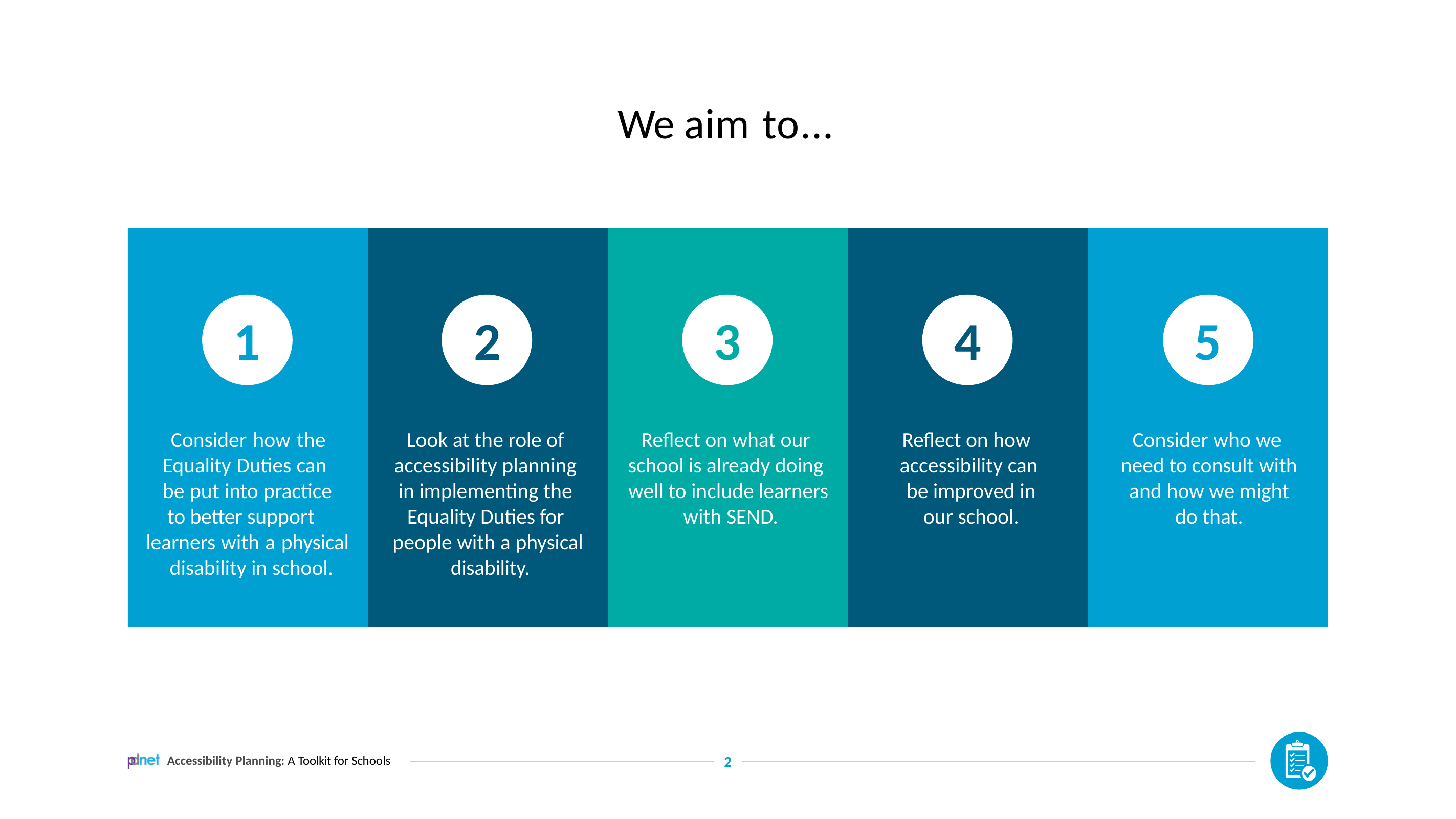

# We aim to...

1
2
3
4
5
Consider how the  Equality Duties can  be put into practice  to better support
learners with a physical  disability in school.
Look at the role of  accessibility planning  in implementing the  Equality Duties for  people with a physical  disability.
Reflect on what our  school is already doing  well to include learners  with SEND.
Reflect on how  accessibility can  be improved in  our school.
Consider who we  need to consult with  and how we might  do that.

Accessibility Planning: A Toolkit for Schools
2